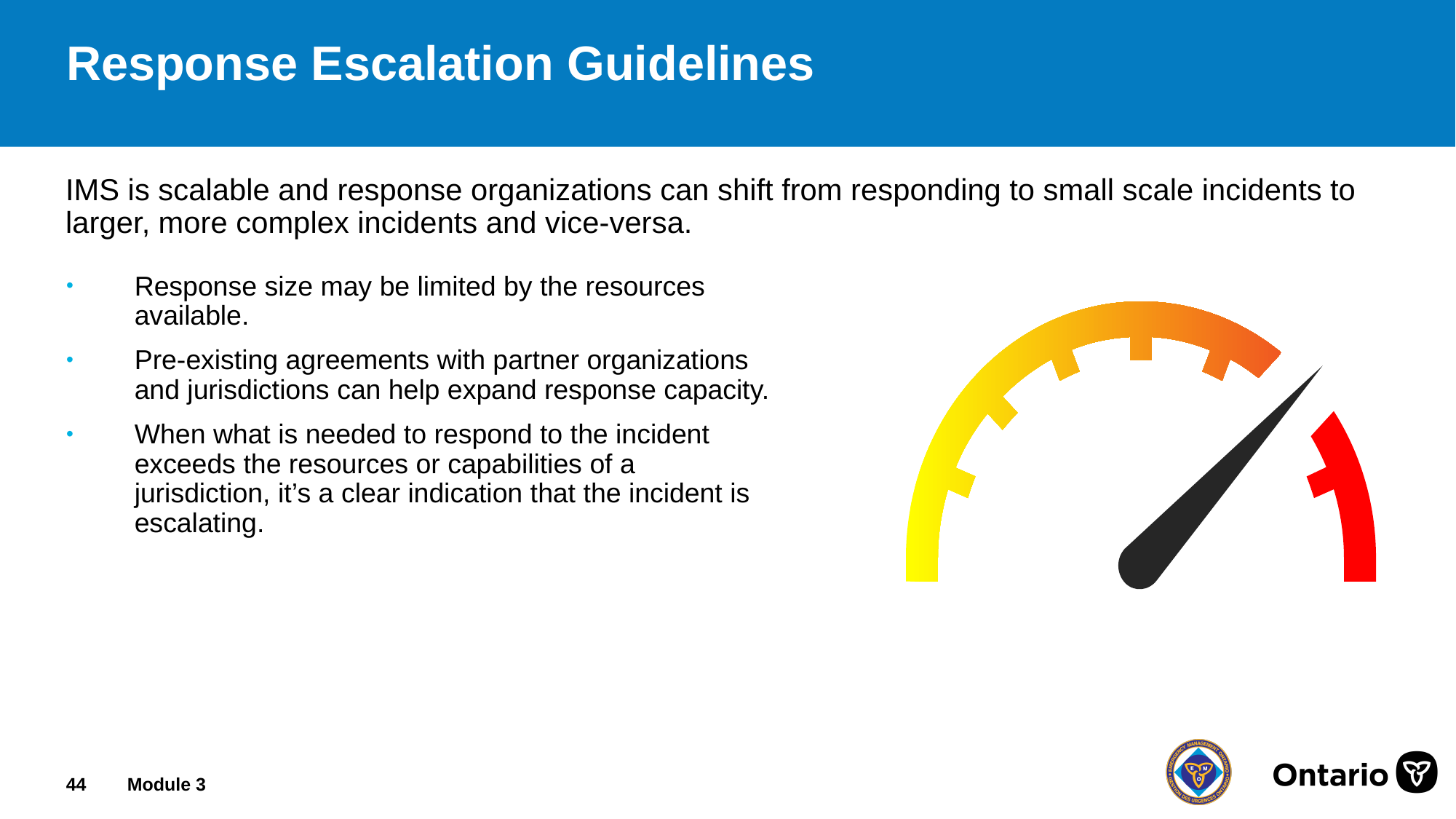

# Response Escalation Guidelines
IMS is scalable and response organizations can shift from responding to small scale incidents to larger, more complex incidents and vice-versa.
Response size may be limited by the resources available.
Pre-existing agreements with partner organizations and jurisdictions can help expand response capacity.
When what is needed to respond to the incident exceeds the resources or capabilities of a jurisdiction, it’s a clear indication that the incident is escalating.

44
Module 3